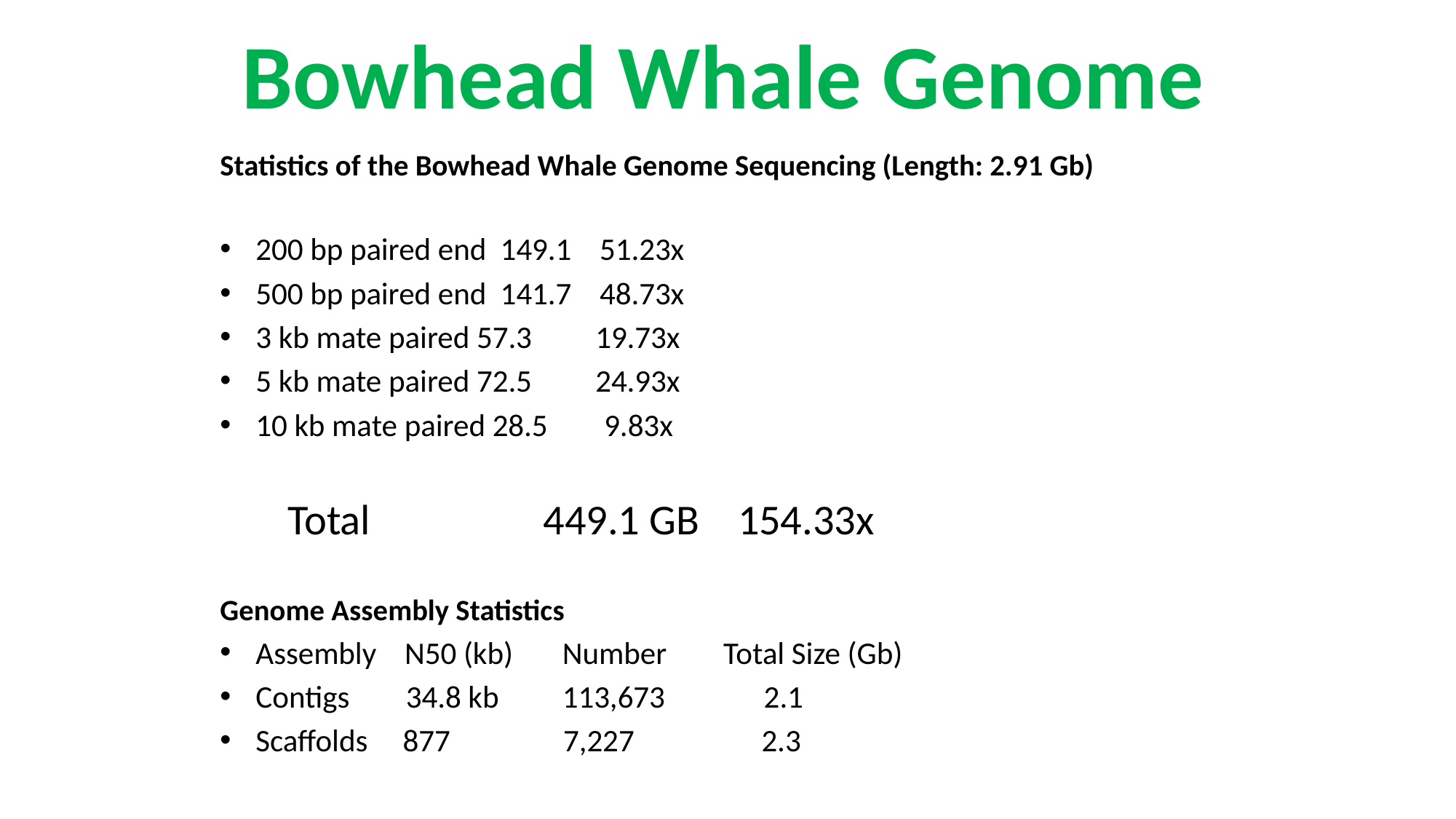

# Bowhead Whale Genome
Statistics of the Bowhead Whale Genome Sequencing (Length: 2.91 Gb)

200 bp paired end  149.1    51.23x
500 bp paired end  141.7    48.73x
3 kb mate paired 57.3         19.73x
5 kb mate paired 72.5         24.93x
10 kb mate paired 28.5        9.83x

       Total                  449.1 GB    154.33x

Genome Assembly Statistics
Assembly    N50 (kb)       Number        Total Size (Gb)
Contigs        34.8 kb         113,673              2.1
Scaffolds     877                7,227                  2.3